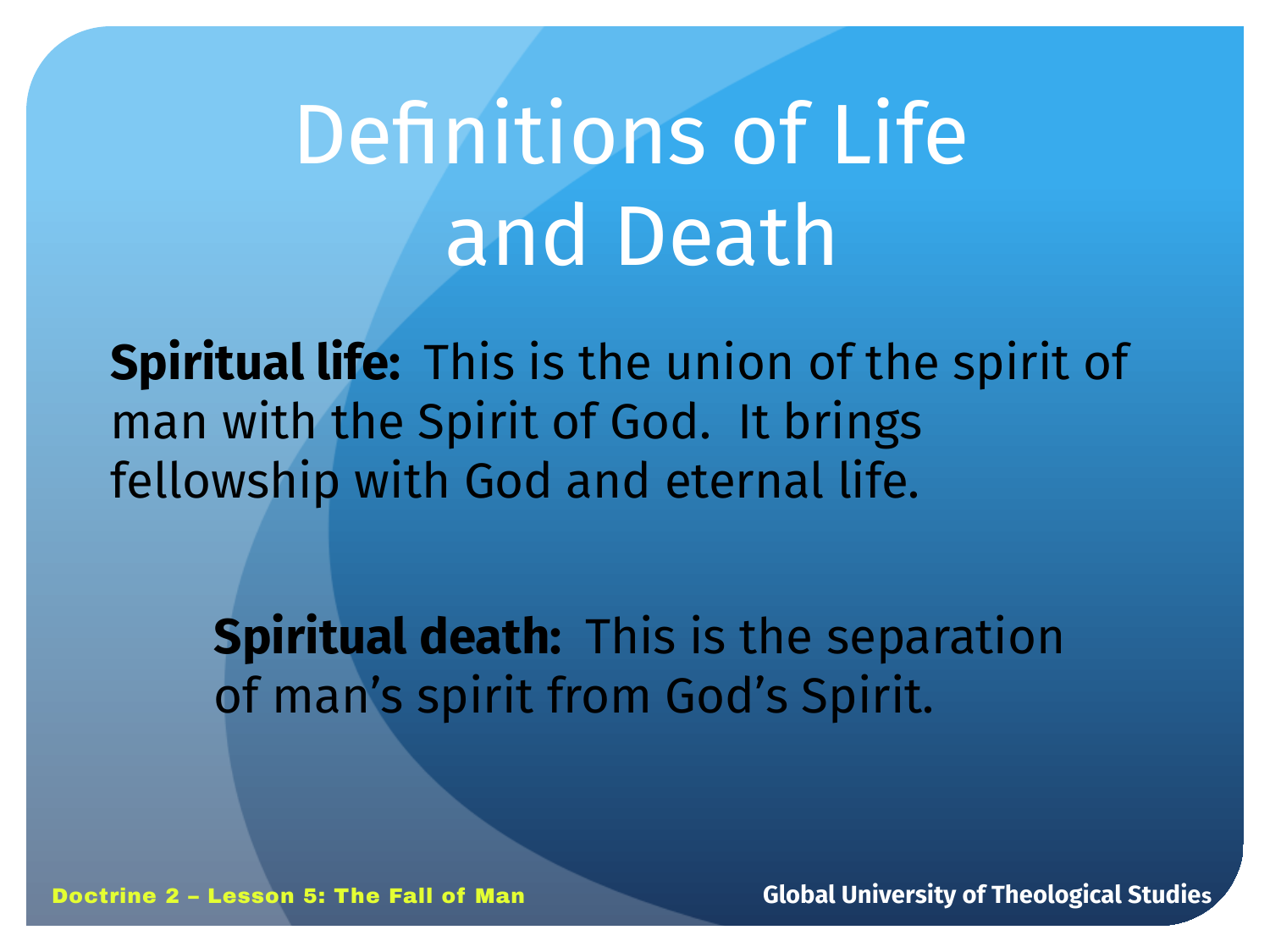

Definitions of Life
and Death
Spiritual life:  This is the union of the spirit of man with the Spirit of God.  It brings fellowship with God and eternal life.
Spiritual death:  This is the separation of man’s spirit from God’s Spirit.
Doctrine 2 – Lesson 5: The Fall of Man                               Global University of Theological Studies